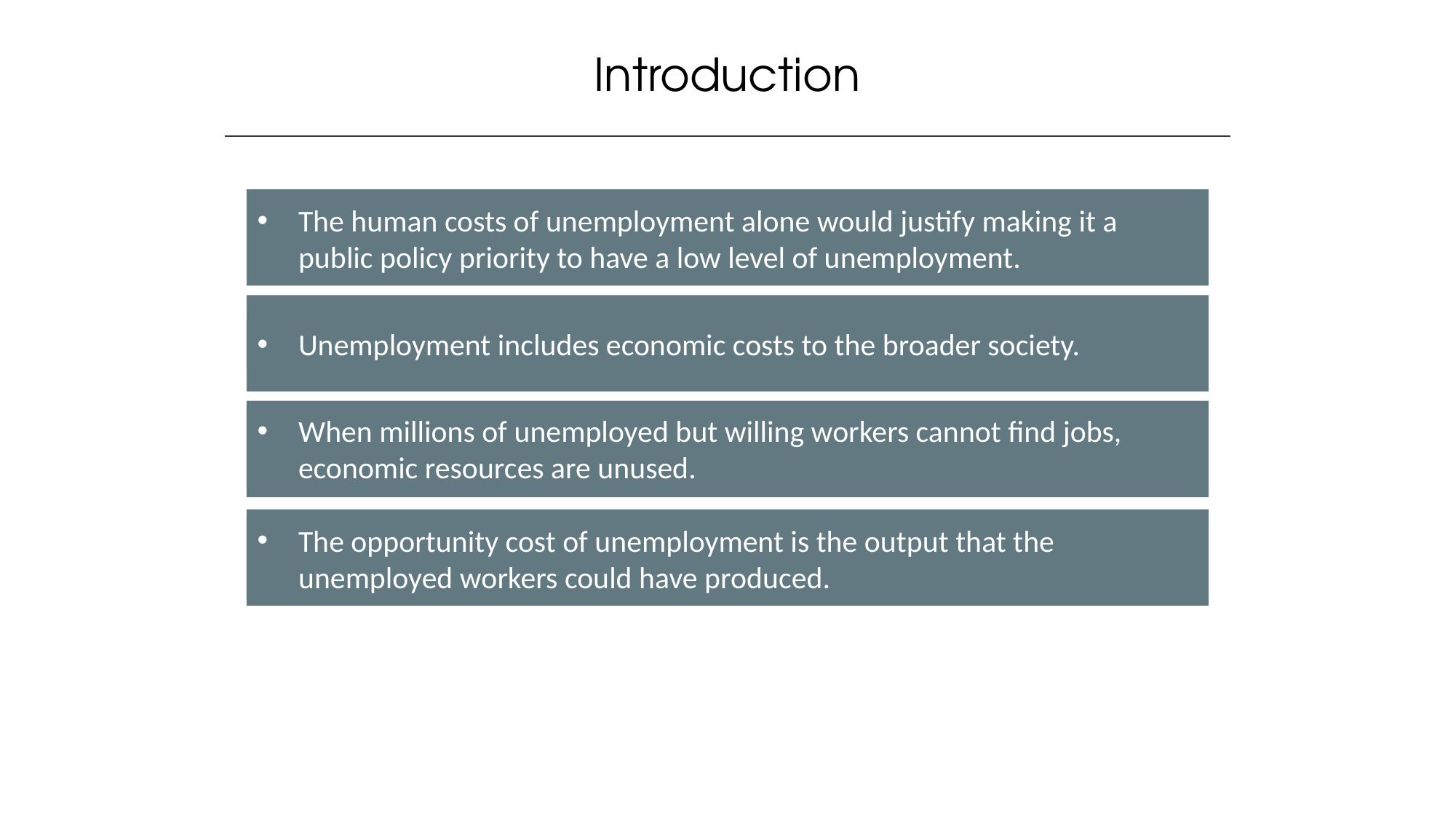

Introduction

The human costs of unemployment alone would justify making it a public policy priority to have a low level of unemployment.

Unemployment includes economic costs to the broader society.

When millions of unemployed but willing workers cannot find jobs, economic resources are unused.

The opportunity cost of unemployment is the output that the unemployed workers could have produced.